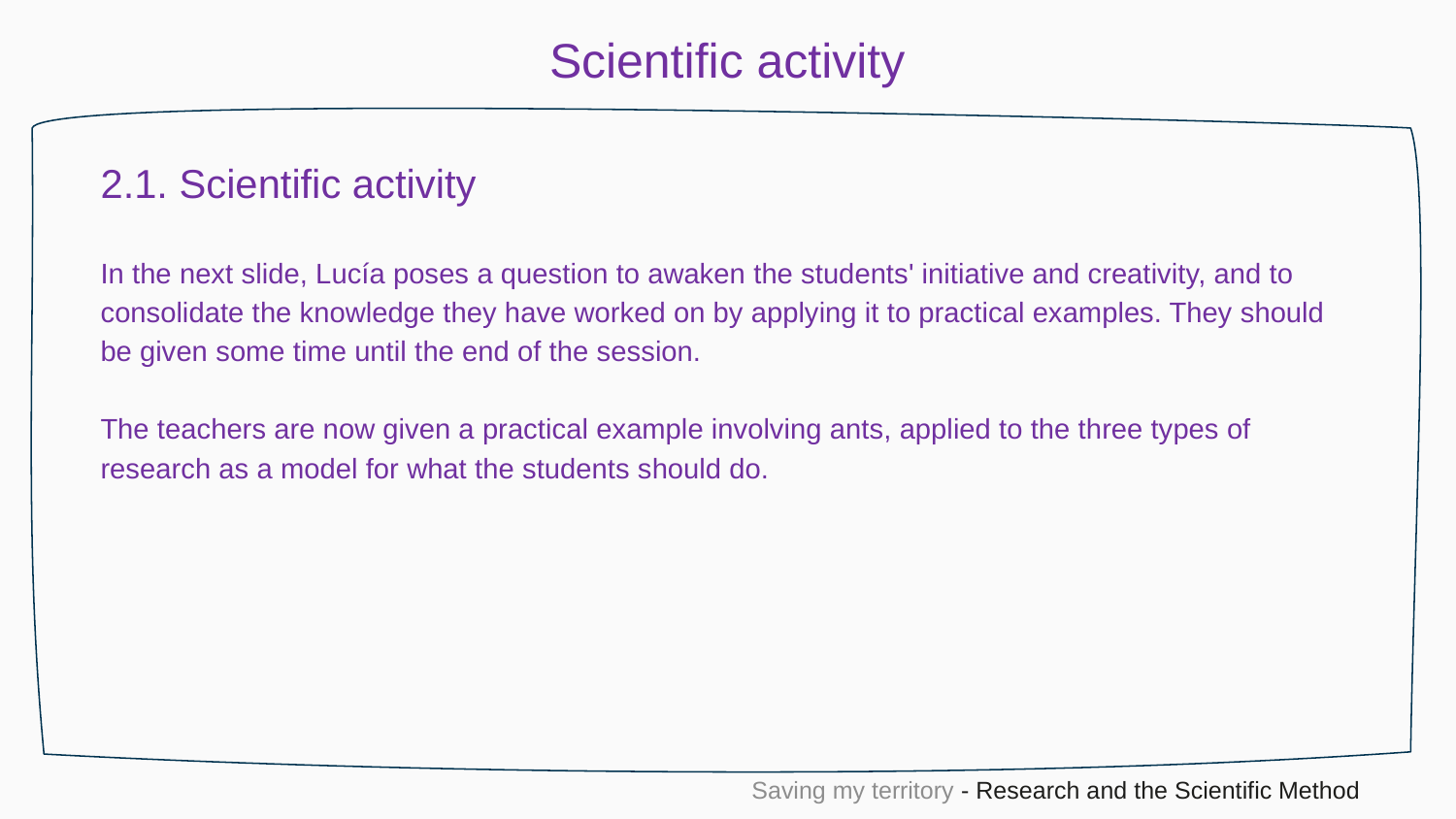

Scientific activity

2.1. Scientific activity

In the next slide, Lucía poses a question to awaken the students' initiative and creativity, and to consolidate the knowledge they have worked on by applying it to practical examples. They should be given some time until the end of the session.

The teachers are now given a practical example involving ants, applied to the three types of research as a model for what the students should do.

Saving my territory - Research and the Scientific Method